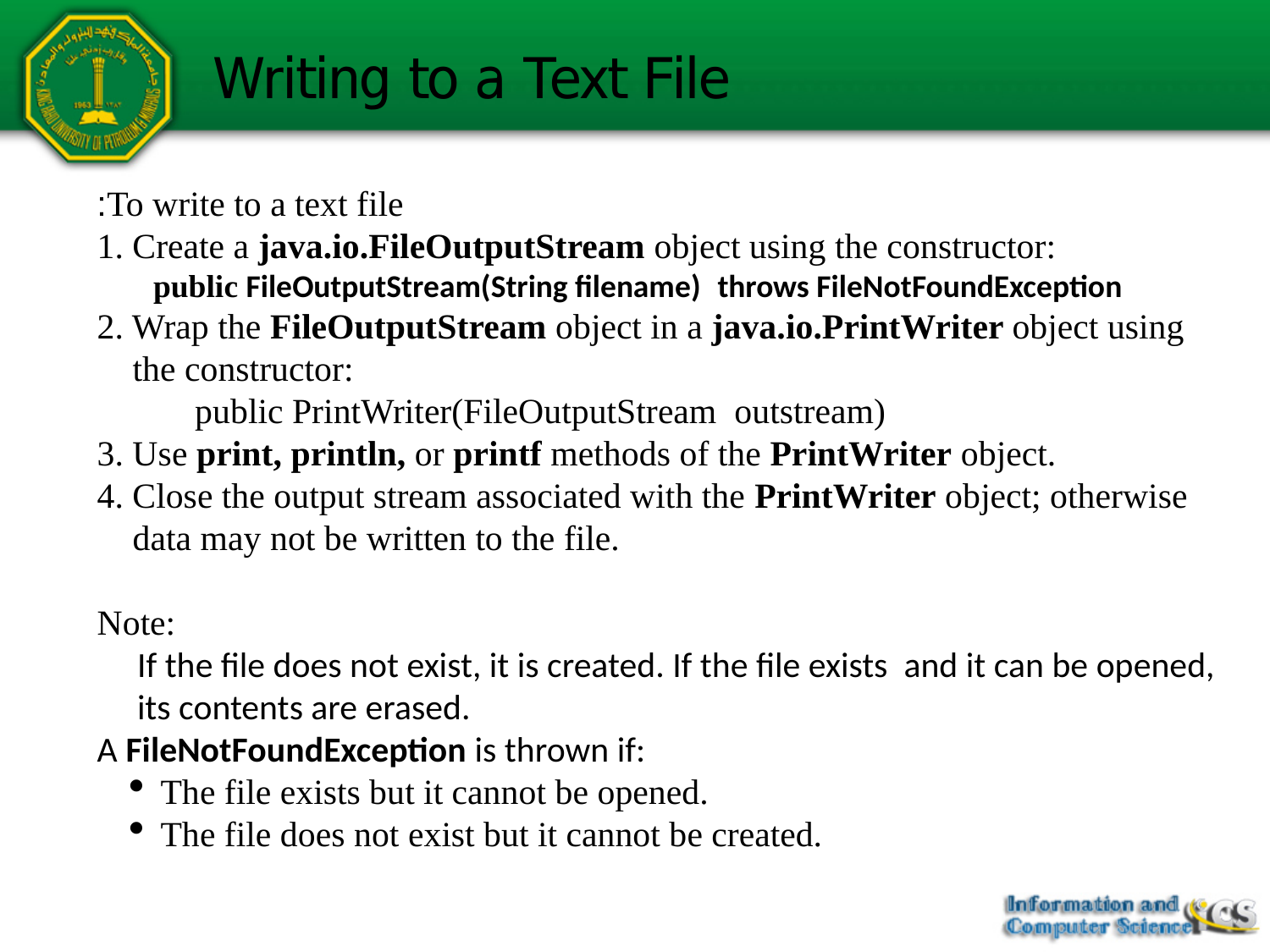

# Writing to a Text File
To write to a text file:
1. Create a java.io.FileOutputStream object using the constructor:
       public FileOutputStream(String filename)  throws FileNotFoundException
2. Wrap the FileOutputStream object in a java.io.PrintWriter object using
    the constructor:
           public PrintWriter(FileOutputStream  outstream)
3. Use print, println, or printf methods of the PrintWriter object.
4. Close the output stream associated with the PrintWriter object; otherwise
    data may not be written to the file.

Note:
     If the file does not exist, it is created. If the file exists  and it can be opened,
     its contents are erased.
A FileNotFoundException is thrown if:
The file exists but it cannot be opened.
The file does not exist but it cannot be created.